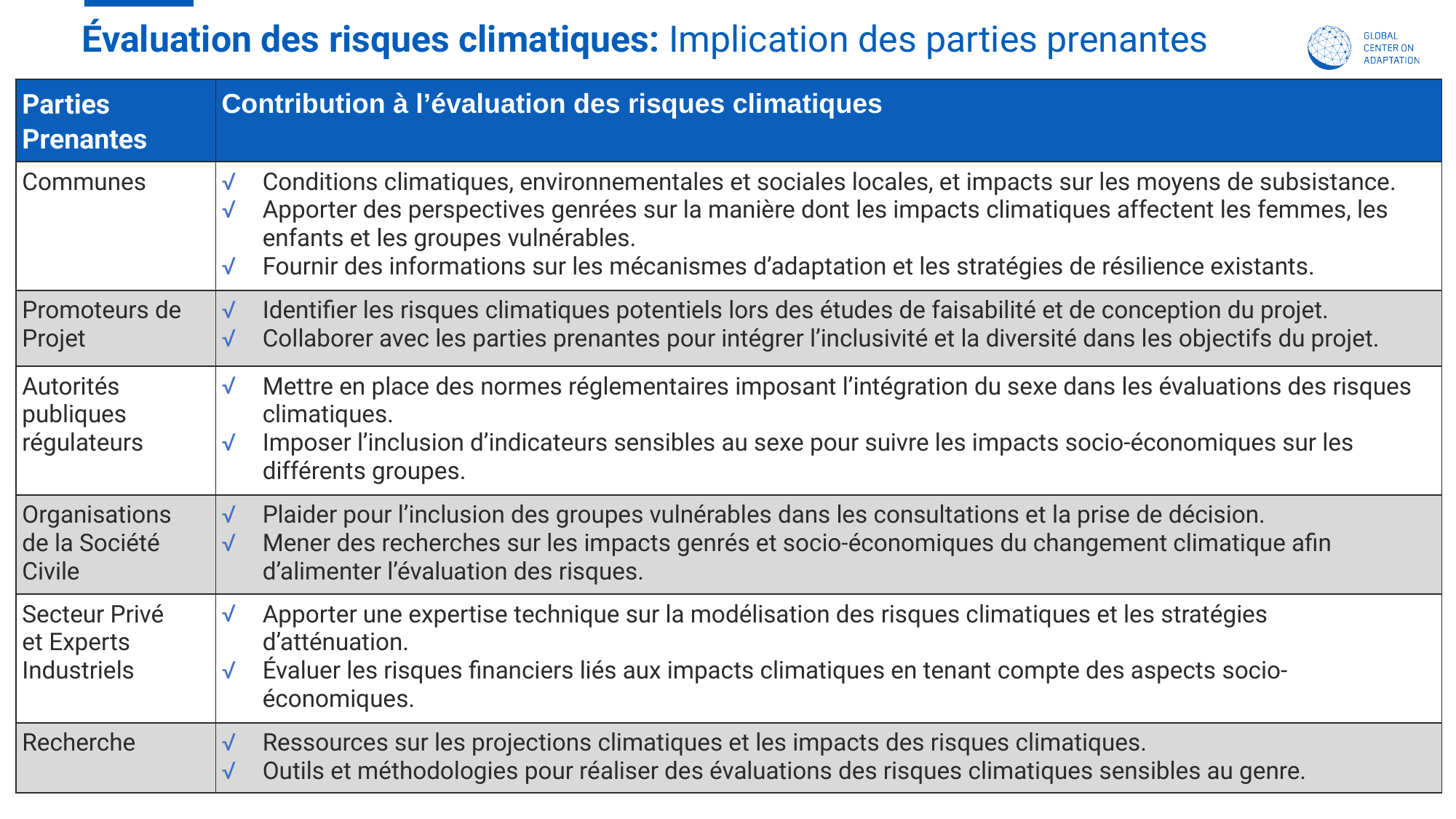

# Évaluation des risques climatiques: Implication des parties prenantes
| Parties Prenantes | Contribution à l’évaluation des risques climatiques |
| --- | --- |
| Communes | Conditions climatiques, environnementales et sociales locales, et impacts sur les moyens de subsistance. Apporter des perspectives genrées sur la manière dont les impacts climatiques affectent les femmes, les enfants et les groupes vulnérables. Fournir des informations sur les mécanismes d’adaptation et les stratégies de résilience existants. |
| Promoteurs de Projet | Identifier les risques climatiques potentiels lors des études de faisabilité et de conception du projet. Collaborer avec les parties prenantes pour intégrer l’inclusivité et la diversité dans les objectifs du projet. |
| Autorités publiques régulateurs | Mettre en place des normes réglementaires imposant l’intégration du sexe dans les évaluations des risques climatiques. Imposer l’inclusion d’indicateurs sensibles au sexe pour suivre les impacts socio-économiques sur les différents groupes. |
| Organisations de la Société Civile | Plaider pour l’inclusion des groupes vulnérables dans les consultations et la prise de décision. Mener des recherches sur les impacts genrés et socio-économiques du changement climatique afin d’alimenter l’évaluation des risques. |
| Secteur Privé et Experts Industriels | Apporter une expertise technique sur la modélisation des risques climatiques et les stratégies d’atténuation. Évaluer les risques financiers liés aux impacts climatiques en tenant compte des aspects socio-économiques. |
| Recherche | Ressources sur les projections climatiques et les impacts des risques climatiques. Outils et méthodologies pour réaliser des évaluations des risques climatiques sensibles au genre. |